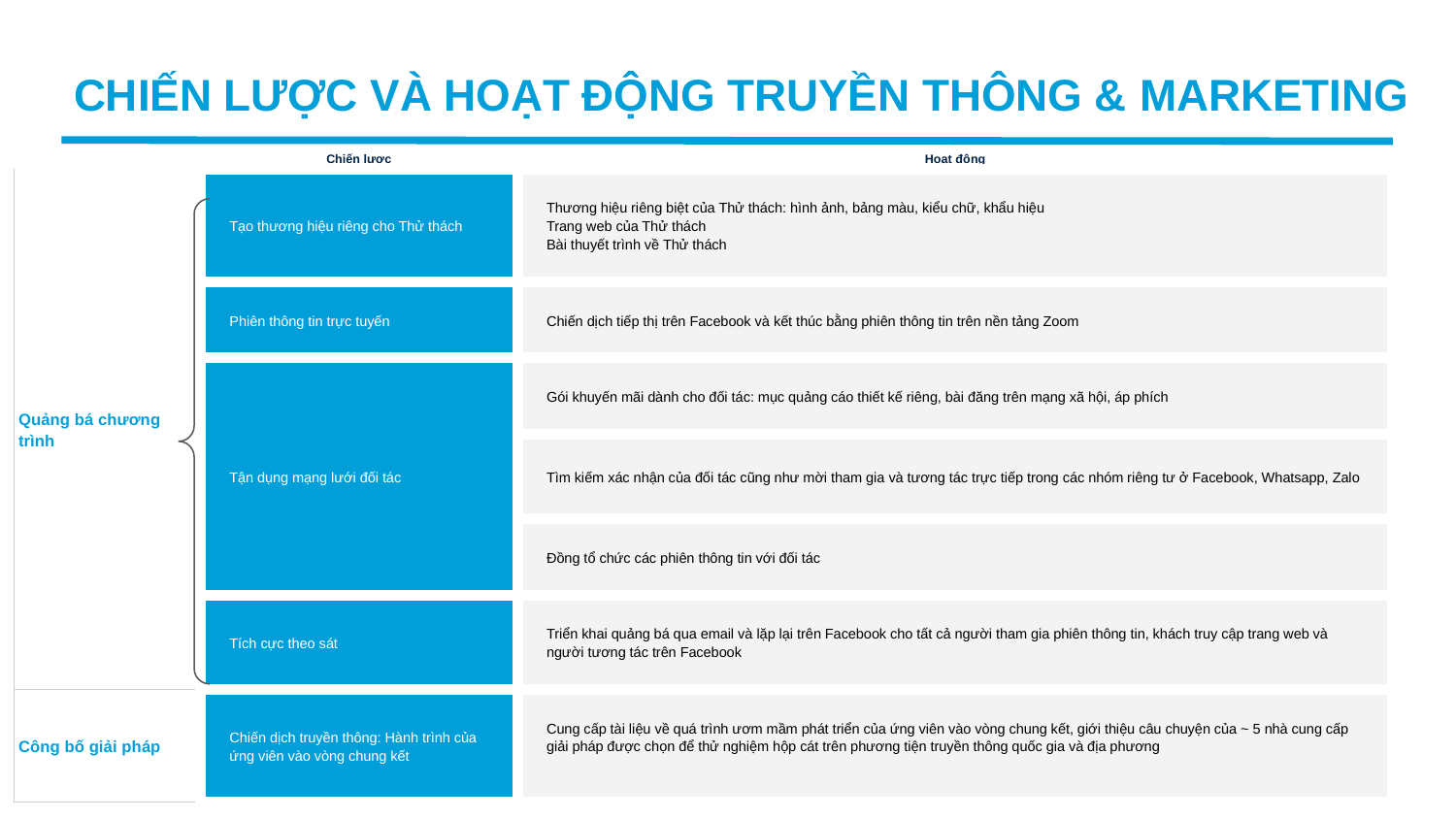

CHIẾN LƯỢC VÀ HOẠT ĐỘNG TRUYỀN THÔNG & MARKETING

|  | Chiến lược | Hoạt động |
| --- | --- | --- |
| Quảng bá chương trình | Tạo thương hiệu riêng cho Thử thách | Thương hiệu riêng biệt của Thử thách: hình ảnh, bảng màu, kiểu chữ, khẩu hiệu Trang web của Thử thách Bài thuyết trình về Thử thách |
|  | Phiên thông tin trực tuyến | Chiến dịch tiếp thị trên Facebook và kết thúc bằng phiên thông tin trên nền tảng Zoom |
|  | Tận dụng mạng lưới đối tác | Gói khuyến mãi dành cho đối tác: mục quảng cáo thiết kế riêng, bài đăng trên mạng xã hội, áp phích |
|  |  | Tìm kiếm xác nhận của đối tác cũng như mời tham gia và tương tác trực tiếp trong các nhóm riêng tư ở Facebook, Whatsapp, Zalo |
|  |  | Đồng tổ chức các phiên thông tin với đối tác |
|  | Tích cực theo sát | Triển khai quảng bá qua email và lặp lại trên Facebook cho tất cả người tham gia phiên thông tin, khách truy cập trang web và người tương tác trên Facebook |
| Công bố giải pháp | Chiến dịch truyền thông: Hành trình của ứng viên vào vòng chung kết | Cung cấp tài liệu về quá trình ươm mầm phát triển của ứng viên vào vòng chung kết, giới thiệu câu chuyện của ~ 5 nhà cung cấp giải pháp được chọn để thử nghiệm hộp cát trên phương tiện truyền thông quốc gia và địa phương |